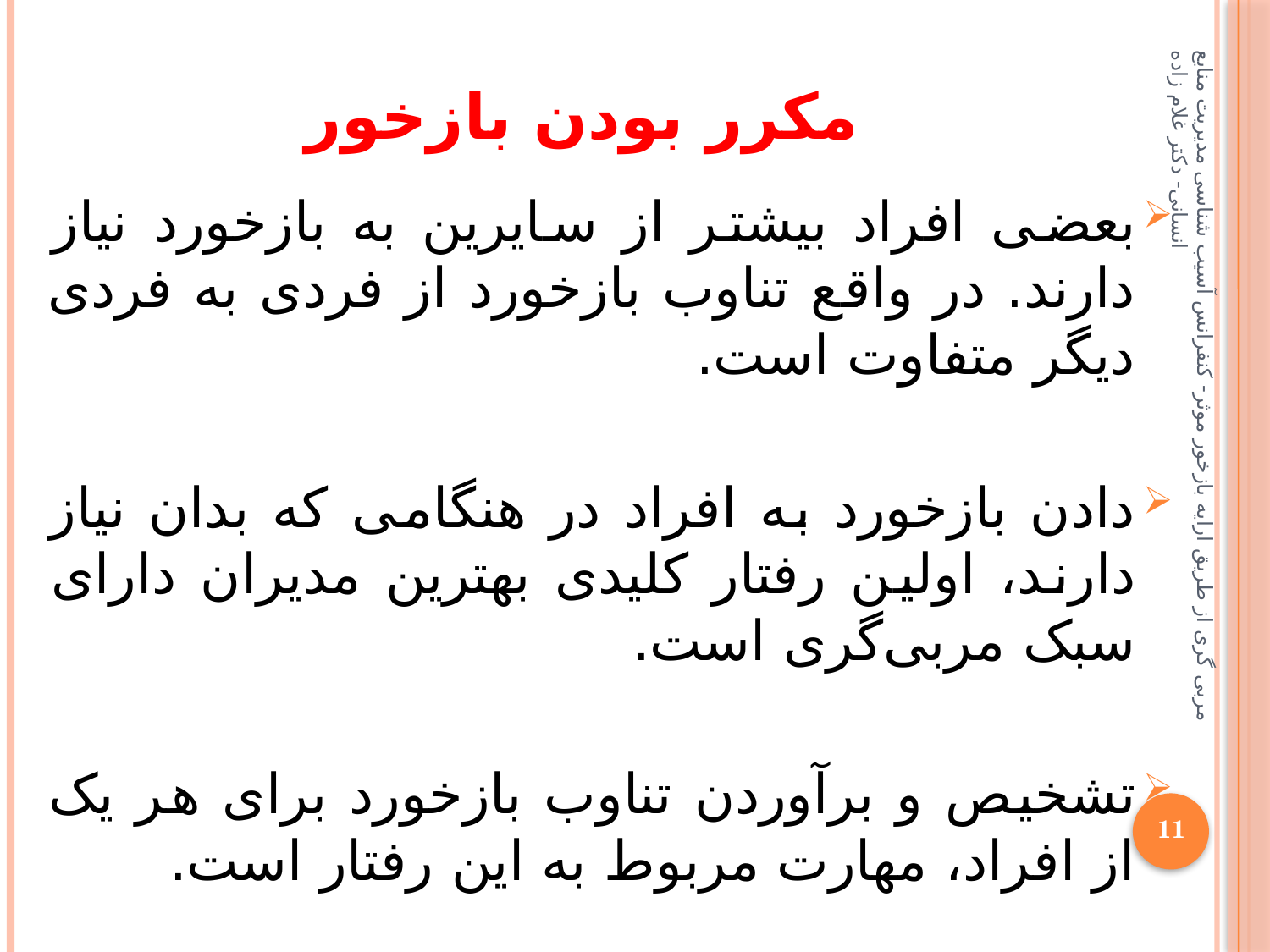

# مکرر بودن بازخور
بعضی افراد بیشتر از سایرین به بازخورد نیاز دارند. در واقع تناوب بازخورد از فردی به فردی دیگر متفاوت است.

دادن بازخورد به افراد در هنگامی که بدان نیاز دارند، اولین رفتار کلیدی بهترین مدیران دارای سبک مربی‌گری است.

تشخیص و برآوردن تناوب بازخورد برای هر یک از افراد، مهارت مربوط به این رفتار است.
مربی گری از طریق ارایه بازخور موثر- کنفرانس آسیب شناسی مدیریت منابع انسانی- دکتر غلام زاده
11